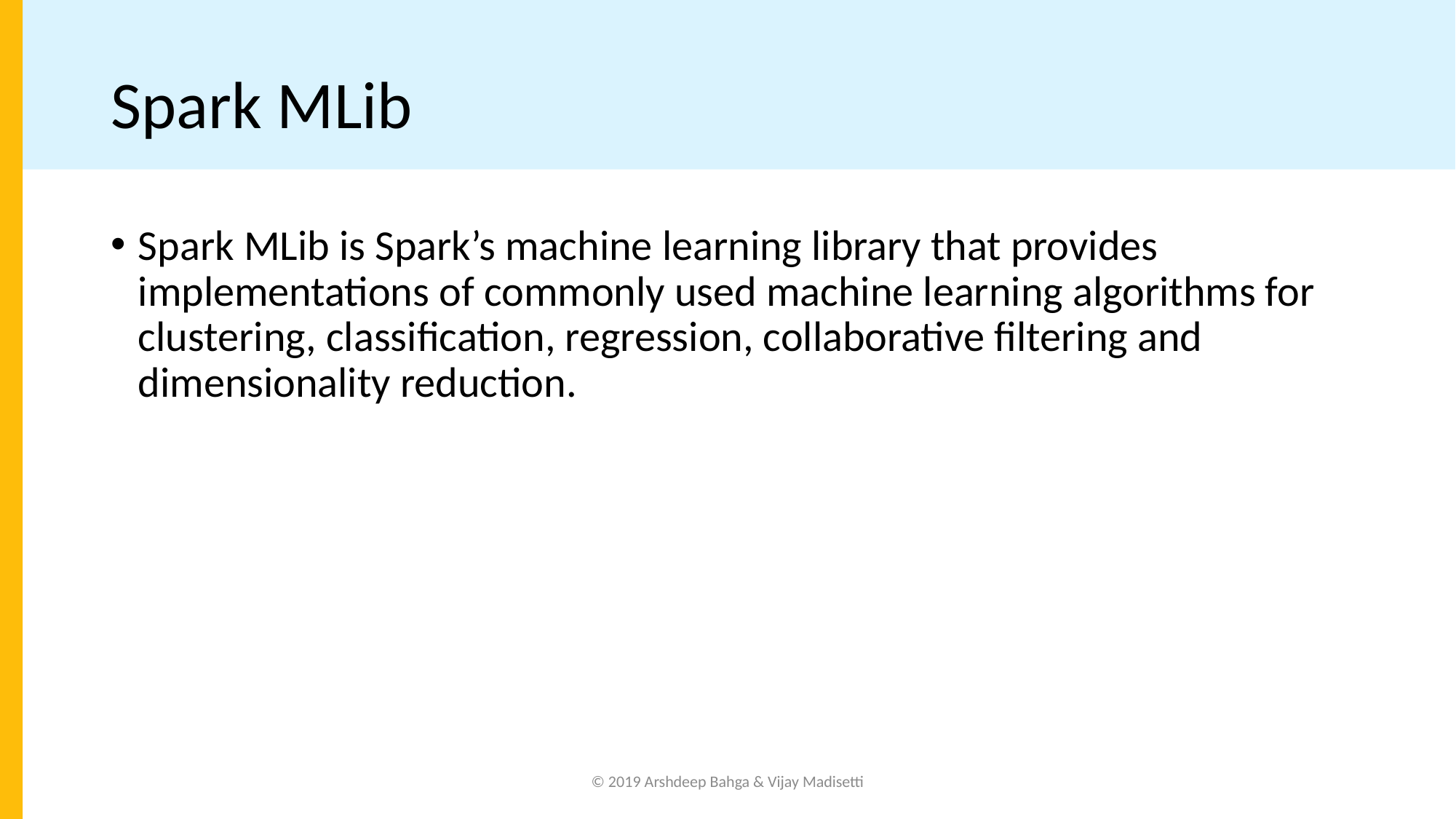

# Spark MLib
Spark MLib is Spark’s machine learning library that provides implementations of commonly used machine learning algorithms for clustering, classification, regression, collaborative filtering and dimensionality reduction.
© 2019 Arshdeep Bahga & Vijay Madisetti